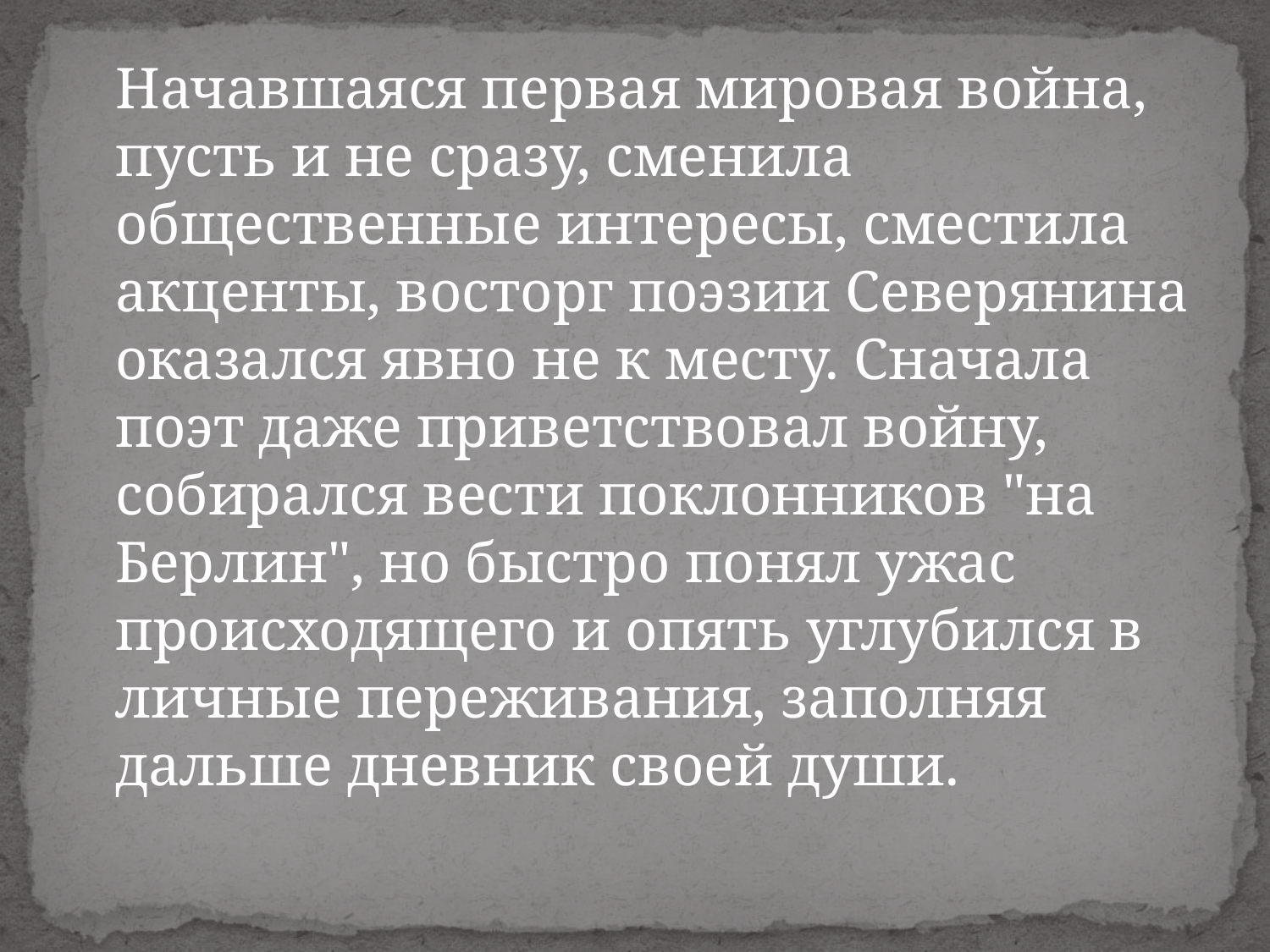

Начавшаяся первая мировая война, пусть и не сразу, сменила общественные интересы, сместила акценты, восторг поэзии Северянина оказался явно не к месту. Сначала поэт даже приветствовал войну, собирался вести поклонников "на Берлин", но быстро понял ужас происходящего и опять углубился в личные переживания, заполняя дальше дневник своей души.